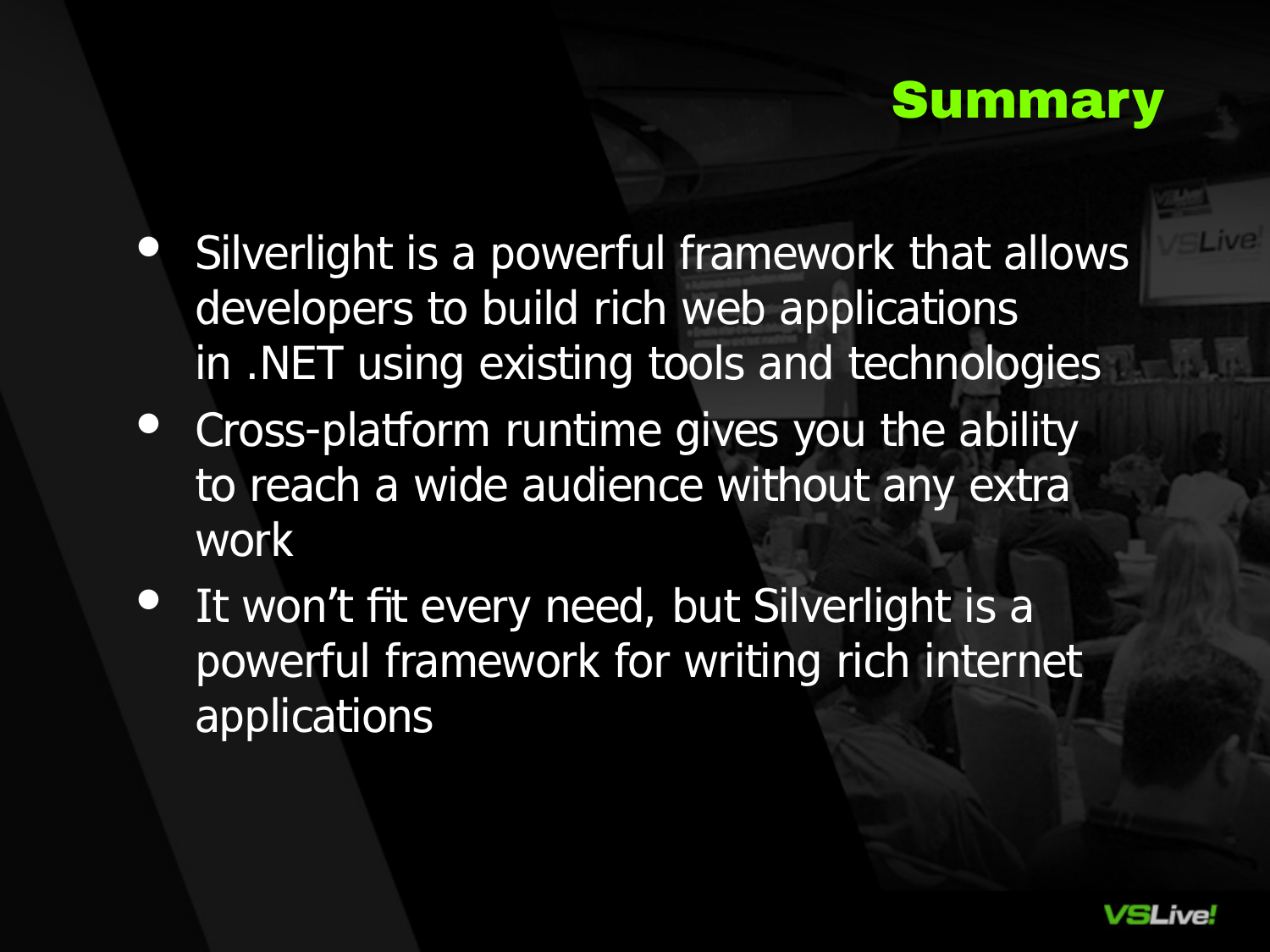

# Summary
Silverlight is a powerful framework that allows developers to build rich web applications in .NET using existing tools and technologies
Cross-platform runtime gives you the ability to reach a wide audience without any extra work
It won’t fit every need, but Silverlight is a powerful framework for writing rich internet applications